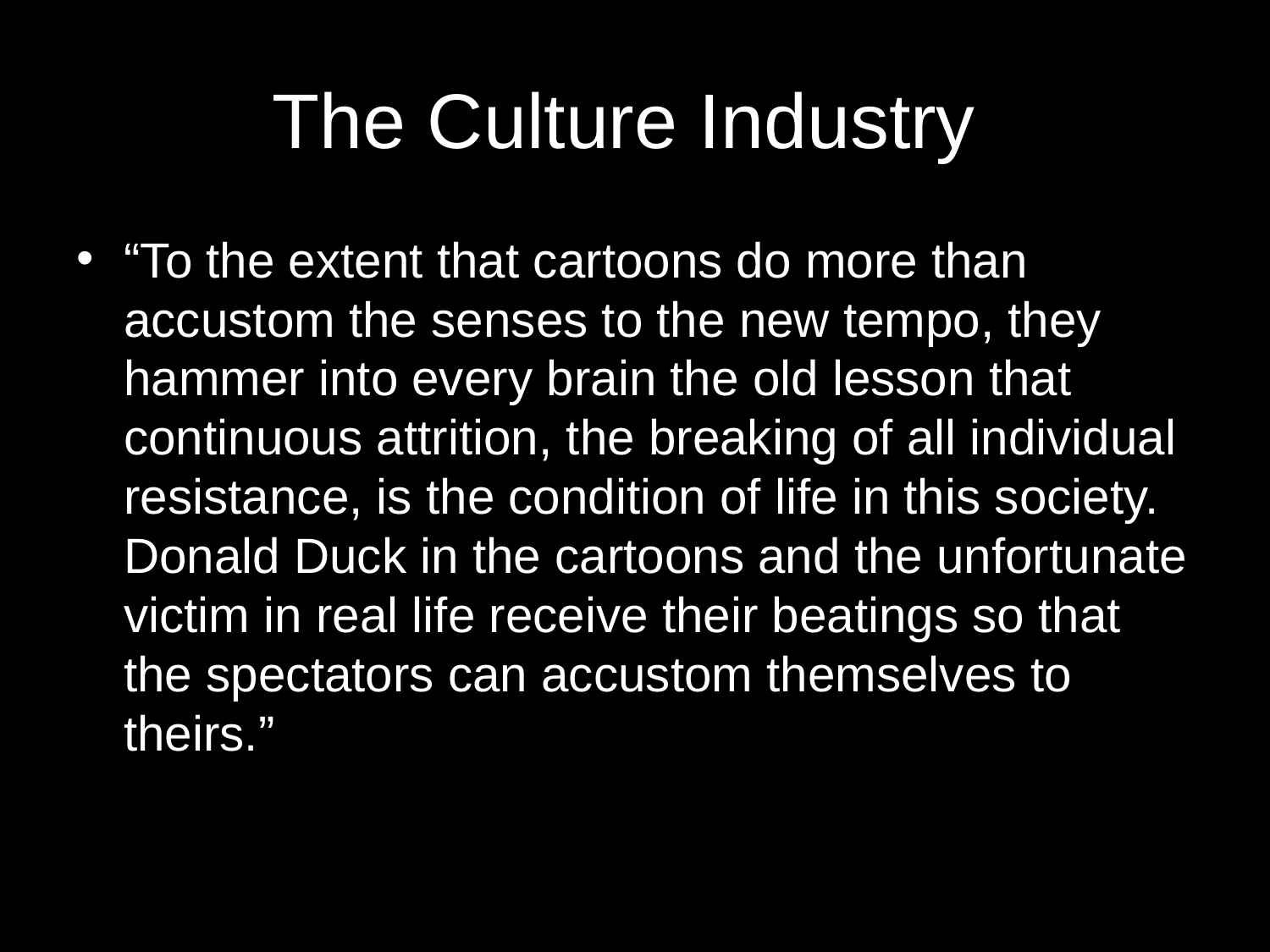

# The Culture Industry
“To the extent that cartoons do more than accustom the senses to the new tempo, they hammer into every brain the old lesson that continuous attrition, the breaking of all individual resistance, is the condition of life in this society. Donald Duck in the cartoons and the unfortunate victim in real life receive their beatings so that the spectators can accustom themselves to theirs.”